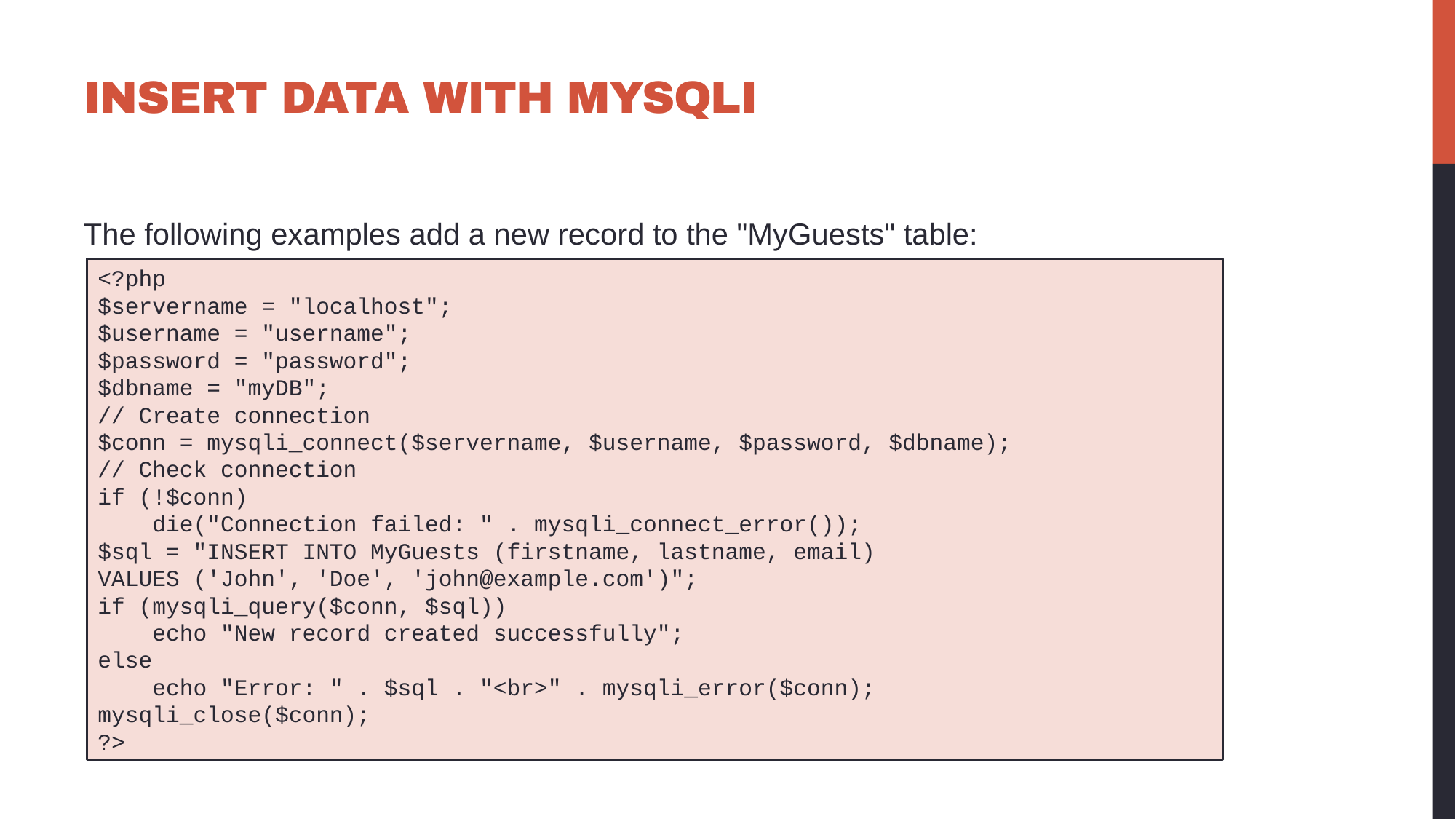

# Insert Data With MySQLi
The following examples add a new record to the "MyGuests" table:
<?php
$servername = "localhost";
$username = "username";
$password = "password";
$dbname = "myDB";
// Create connection
$conn = mysqli_connect($servername, $username, $password, $dbname);
// Check connection
if (!$conn)
    die("Connection failed: " . mysqli_connect_error());
$sql = "INSERT INTO MyGuests (firstname, lastname, email)
VALUES ('John', 'Doe', 'john@example.com')";
if (mysqli_query($conn, $sql))
    echo "New record created successfully";
else
    echo "Error: " . $sql . "<br>" . mysqli_error($conn);
mysqli_close($conn);
?>